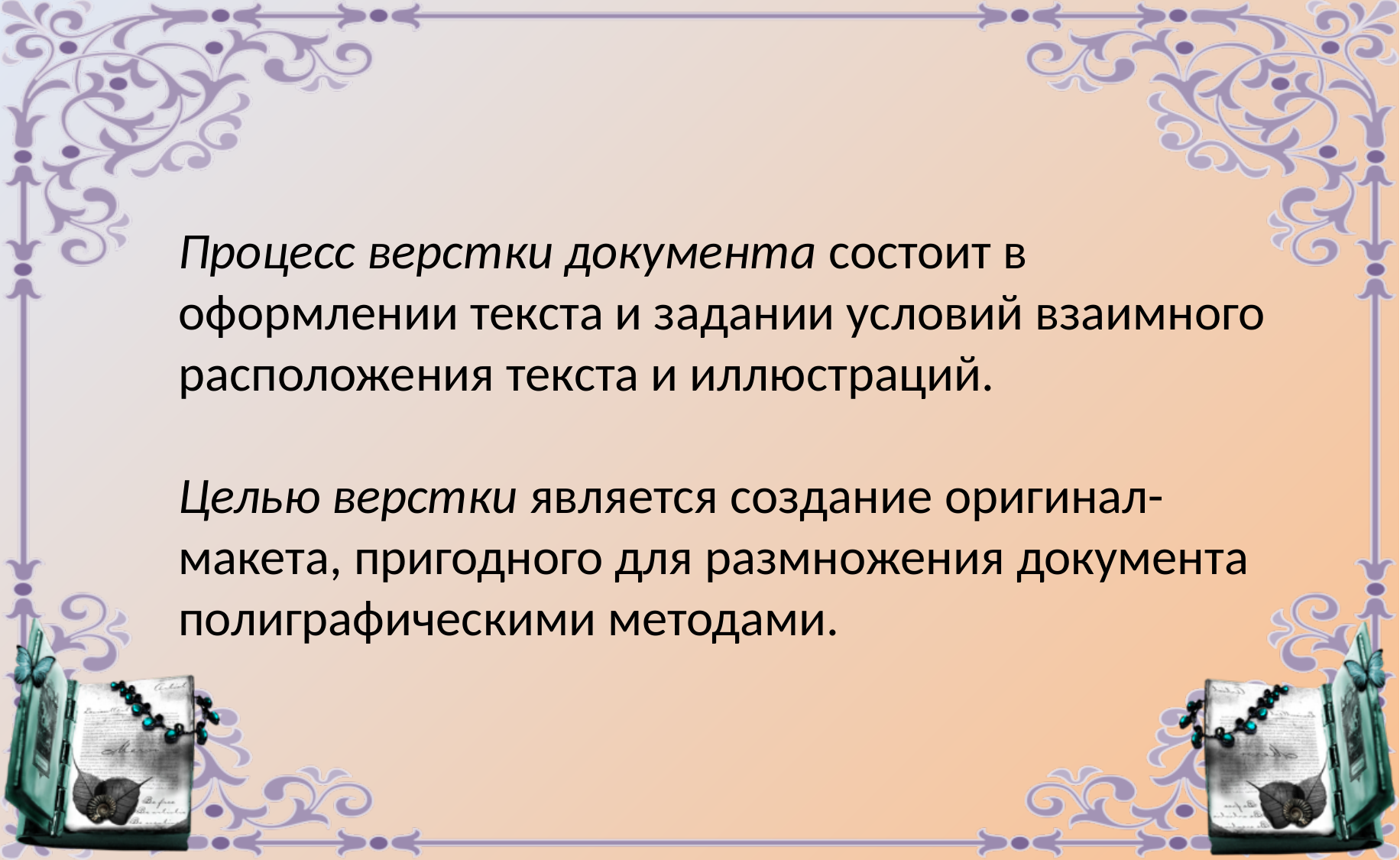

Процесс верстки документа состоит в оформлении текста и задании условий взаимного расположения текста и иллюстраций.

Целью верстки является создание оригинал-макета, пригодного для размножения документа полиграфическими методами.